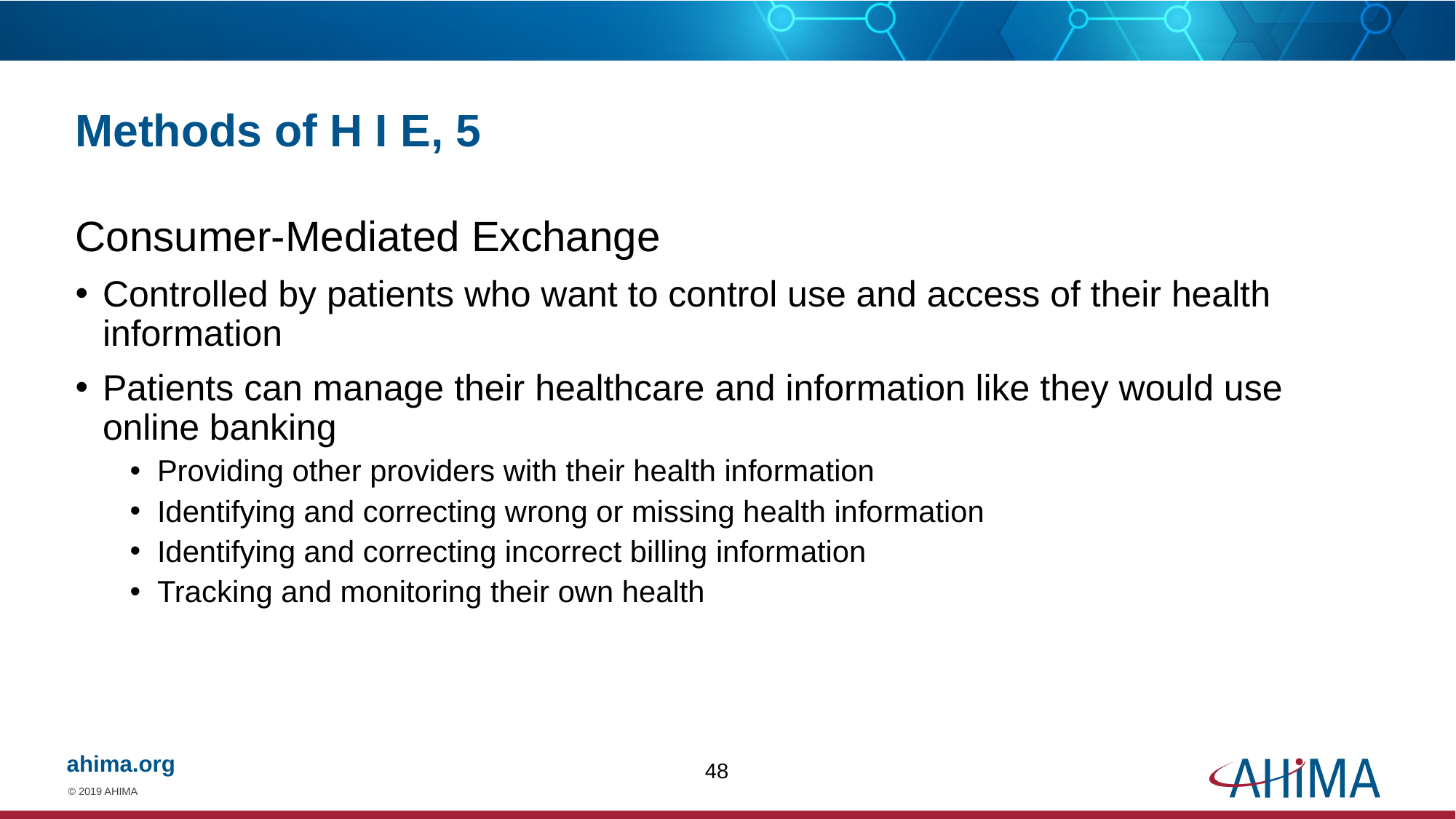

# Methods of H I E, 5
Consumer-Mediated Exchange
Controlled by patients who want to control use and access of their health information
Patients can manage their healthcare and information like they would use online banking
Providing other providers with their health information
Identifying and correcting wrong or missing health information
Identifying and correcting incorrect billing information
Tracking and monitoring their own health